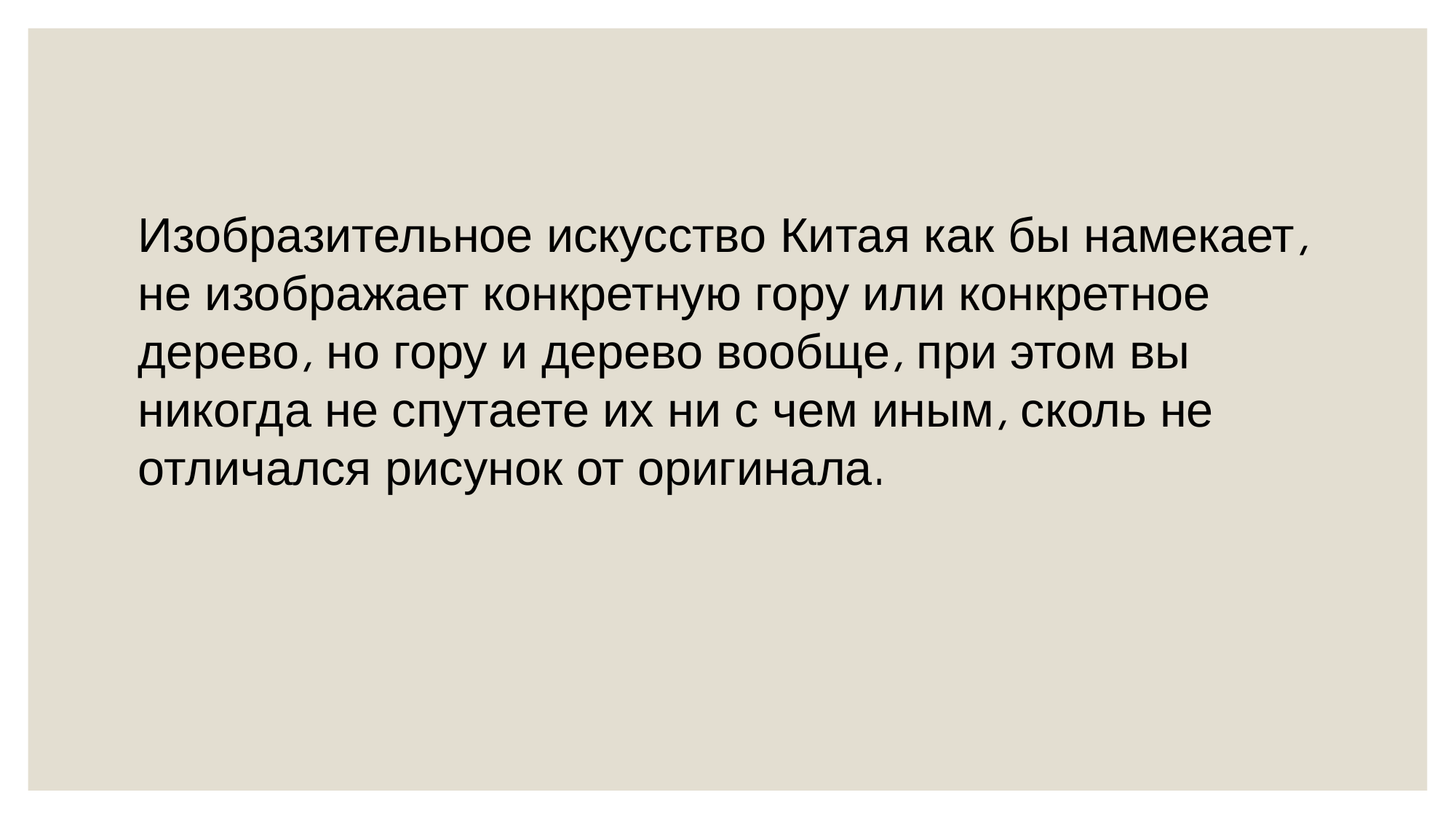

Изобразительное искусство Китая как бы намекает, не изображает конкретную гору или конкретное дерево, но гору и дерево вообще, при этом вы никогда не спутаете их ни с чем иным, сколь не отличался рисунок от оригинала.